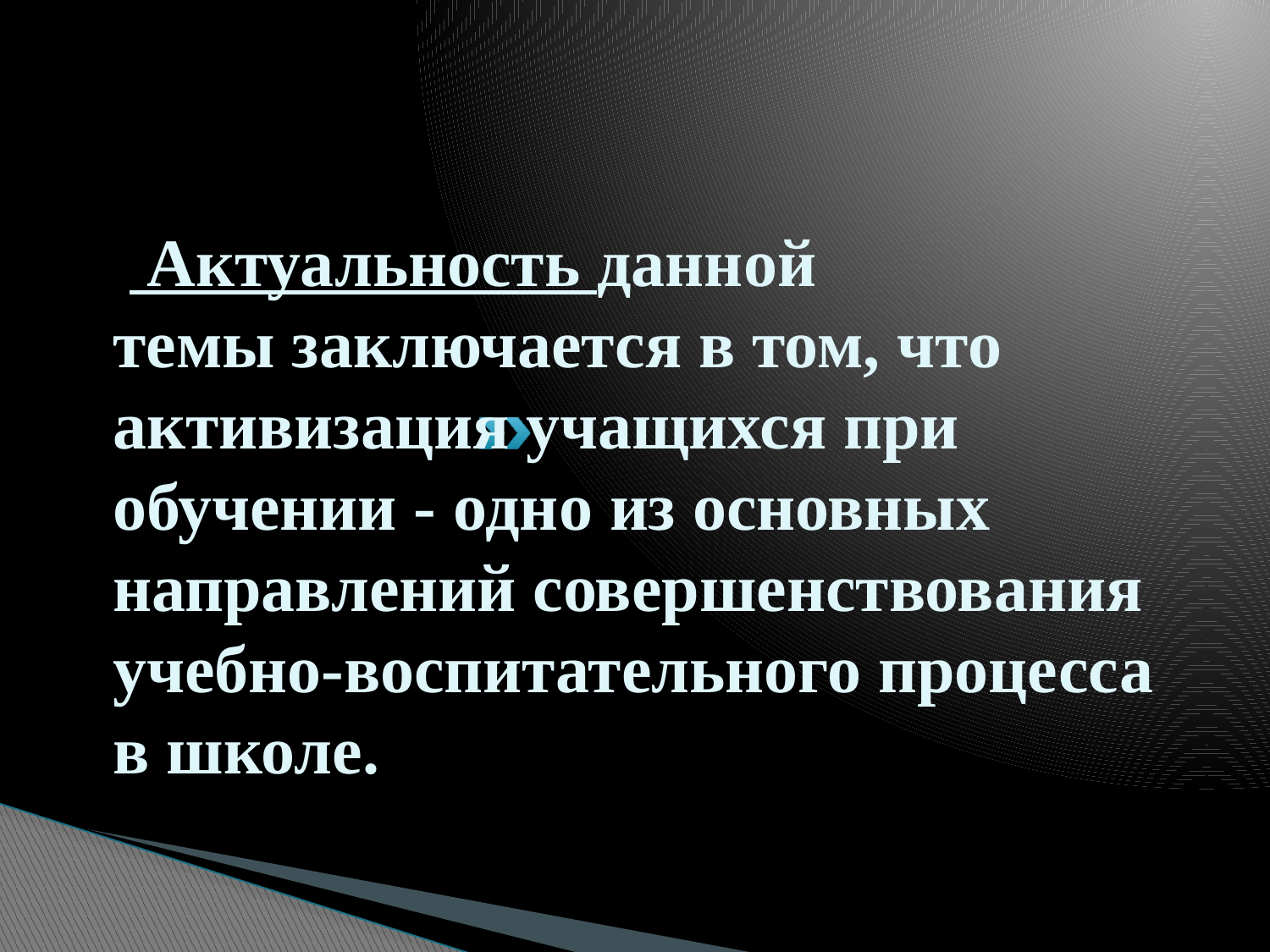

# Актуальность данной темы заключается в том, что активизация учащихся при обучении - одно из основных направлений совершенствования учебно-воспитательного процесса в школе.